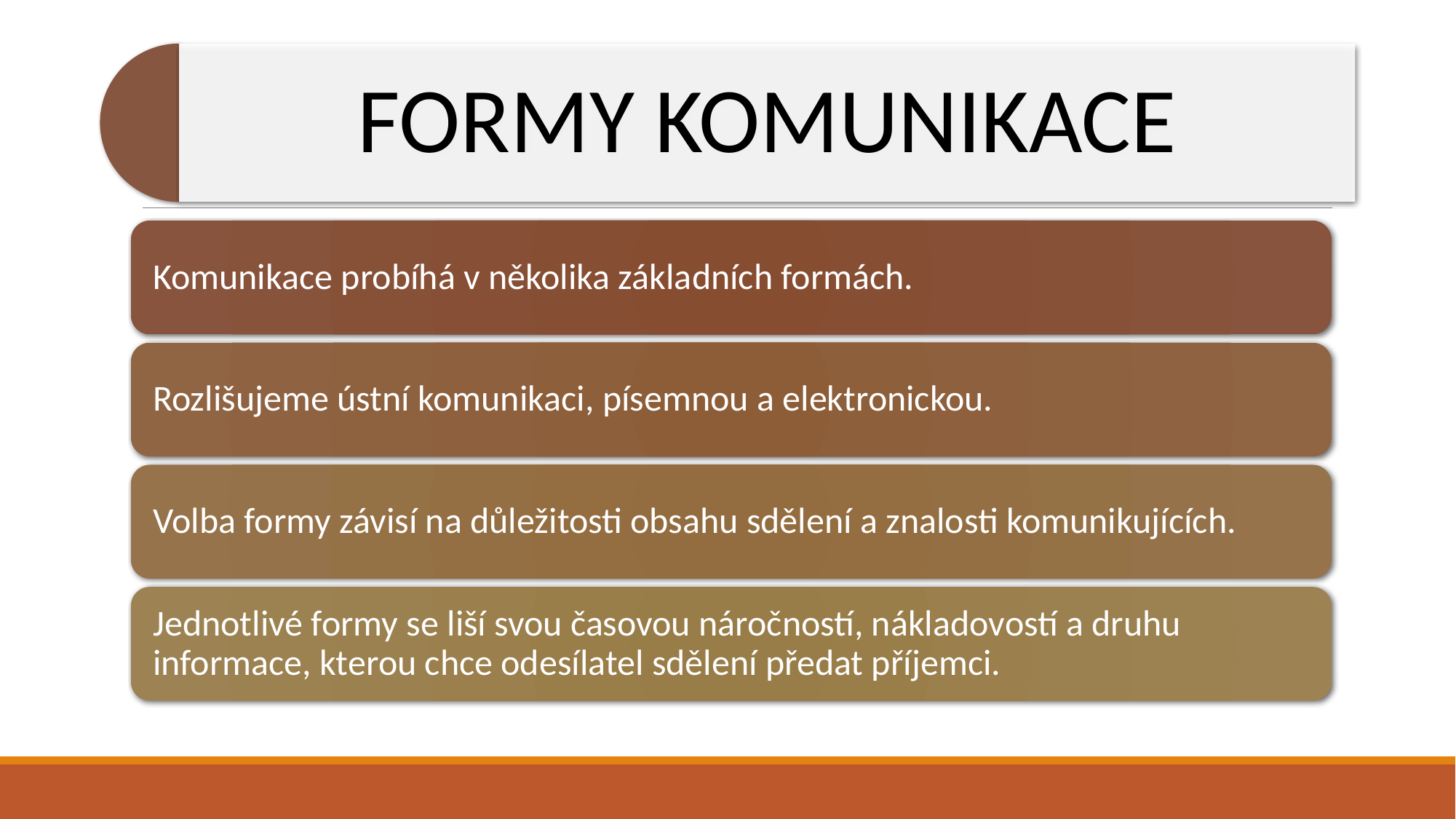

FORMY KOMUNIKACE
Komunikace probíhá v několika základních formách.
Rozlišujeme ústní komunikaci, písemnou a elektronickou.
Volba formy závisí na důležitosti obsahu sdělení a znalosti komunikujících.
Jednotlivé formy se liší svou časovou náročností, nákladovostí a druhu informace, kterou chce odesílatel sdělení předat příjemci.